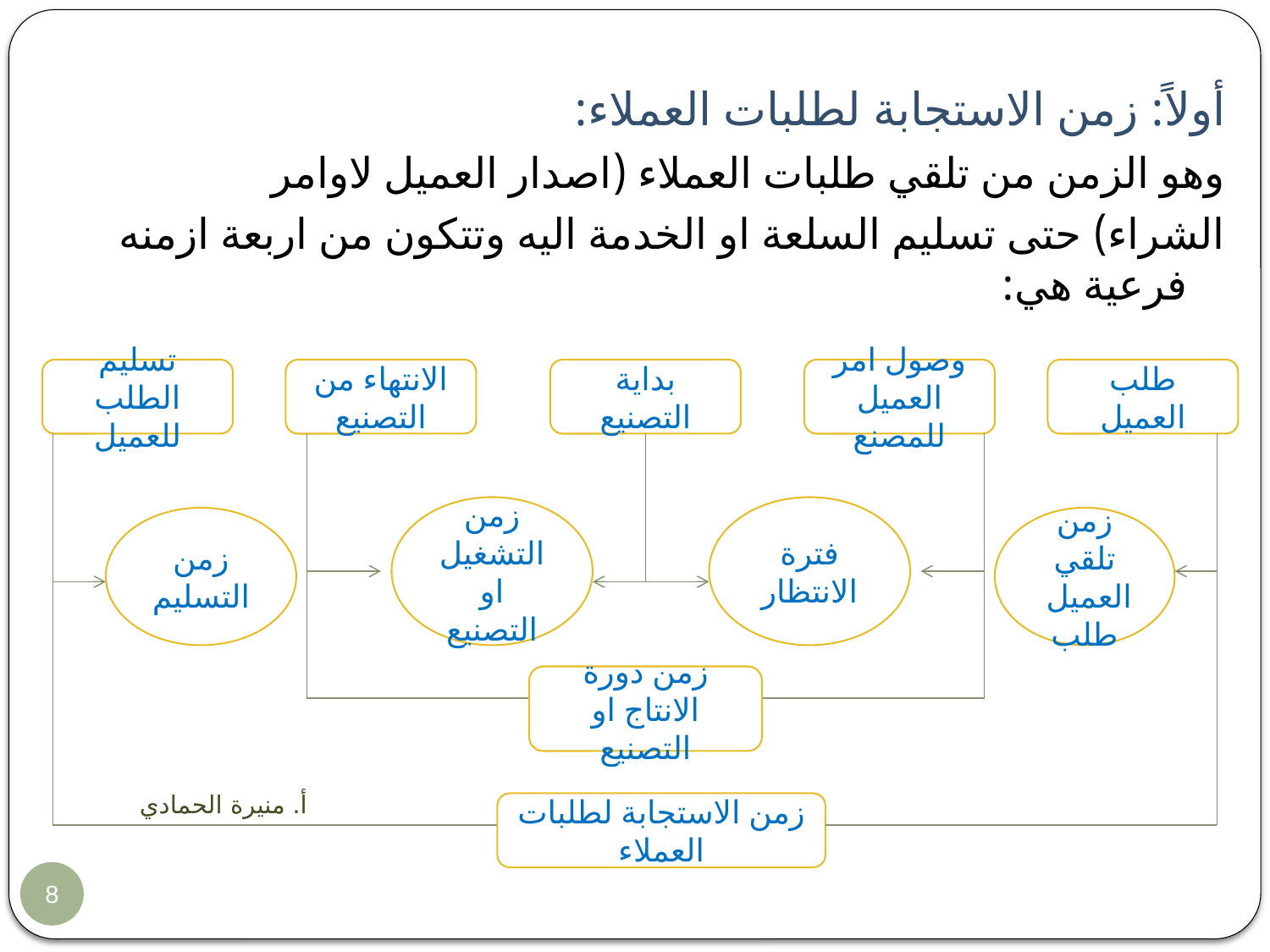

أولاً: زمن الاستجابة لطلبات العملاء:
وهو الزمن من تلقي طلبات العملاء (اصدار العميل لاوامر
الشراء) حتى تسليم السلعة او الخدمة اليه وتتكون من اربعة ازمنه فرعية هي:

تسليم الطلب للعميل
الانتهاء من التصنيع
بداية التصنيع
وصول امر العميل للمصنع
طلب العميل
زمن التشغيل او التصنيع
فترة الانتظار
زمن التسليم
زمن تلقي العميل  طلب
زمن دورة الانتاج او التصنيع
أ. منيرة الحمادي
زمن الاستجابة لطلبات العملاء
8